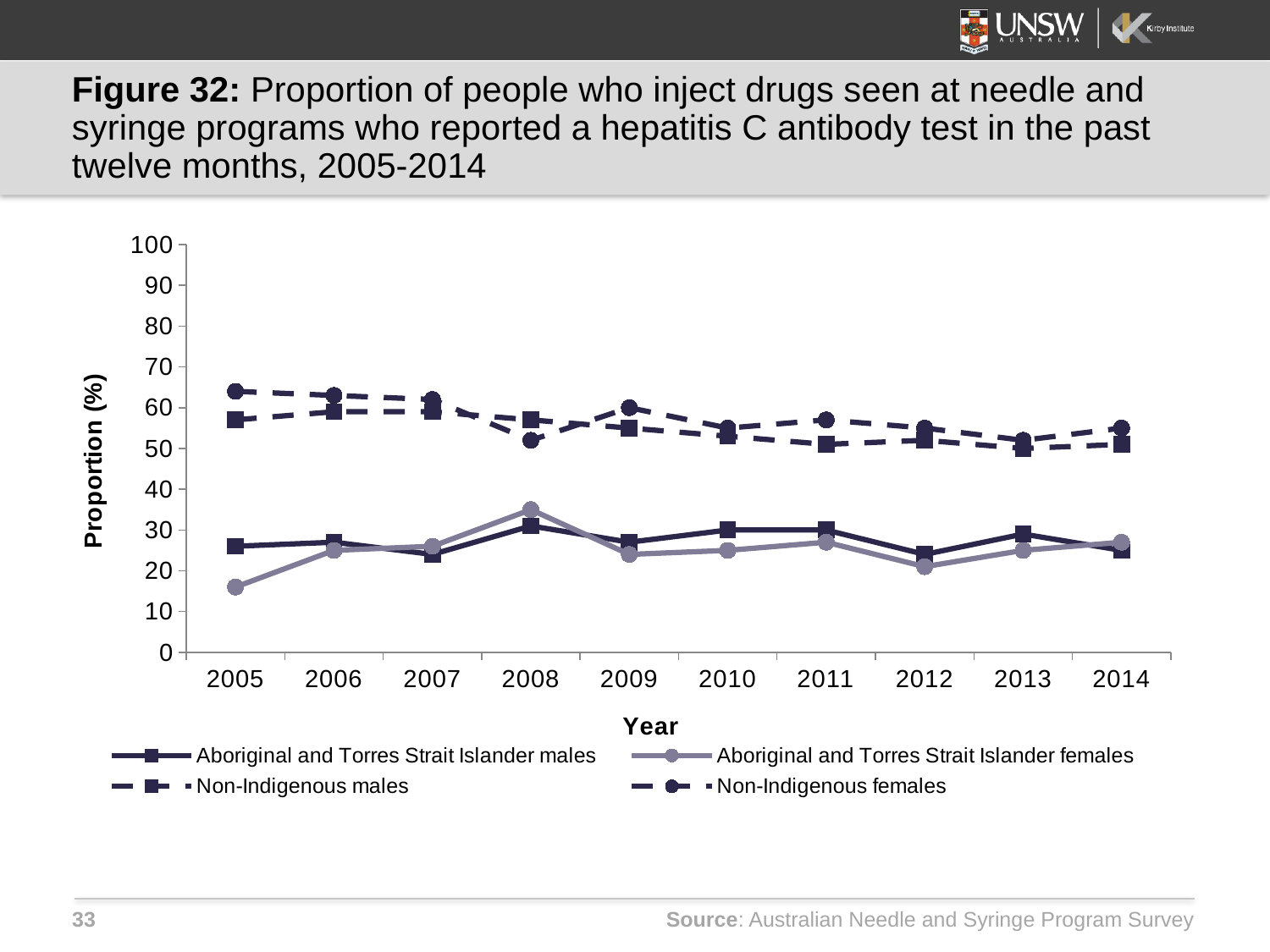

# Figure 32: Proportion of people who inject drugs seen at needle and syringe programs who reported a hepatitis C antibody test in the past twelve months, 2005-2014

### Chart

| Category | Aboriginal and Torres Strait Islander males | Aboriginal and Torres Strait Islander females | Non-Indigenous males | Non-Indigenous females |
|---|---|---|---|---|
| 2005 | 26.0 | 16.0 | 57.0 | 64.0 |
| 2006 | 27.0 | 25.0 | 59.0 | 63.0 |
| 2007 | 24.0 | 26.0 | 59.0 | 62.0 |
| 2008 | 31.0 | 35.0 | 57.0 | 52.0 |
| 2009 | 27.0 | 24.0 | 55.0 | 60.0 |
| 2010 | 30.0 | 25.0 | 53.0 | 55.0 |
| 2011 | 30.0 | 27.0 | 51.0 | 57.0 |
| 2012 | 24.0 | 21.0 | 52.0 | 55.0 |
| 2013 | 29.0 | 25.0 | 50.0 | 52.0 |
| 2014 | 25.0 | 27.0 | 51.0 | 55.0 |
Source: Australian Needle and Syringe Program Survey

33